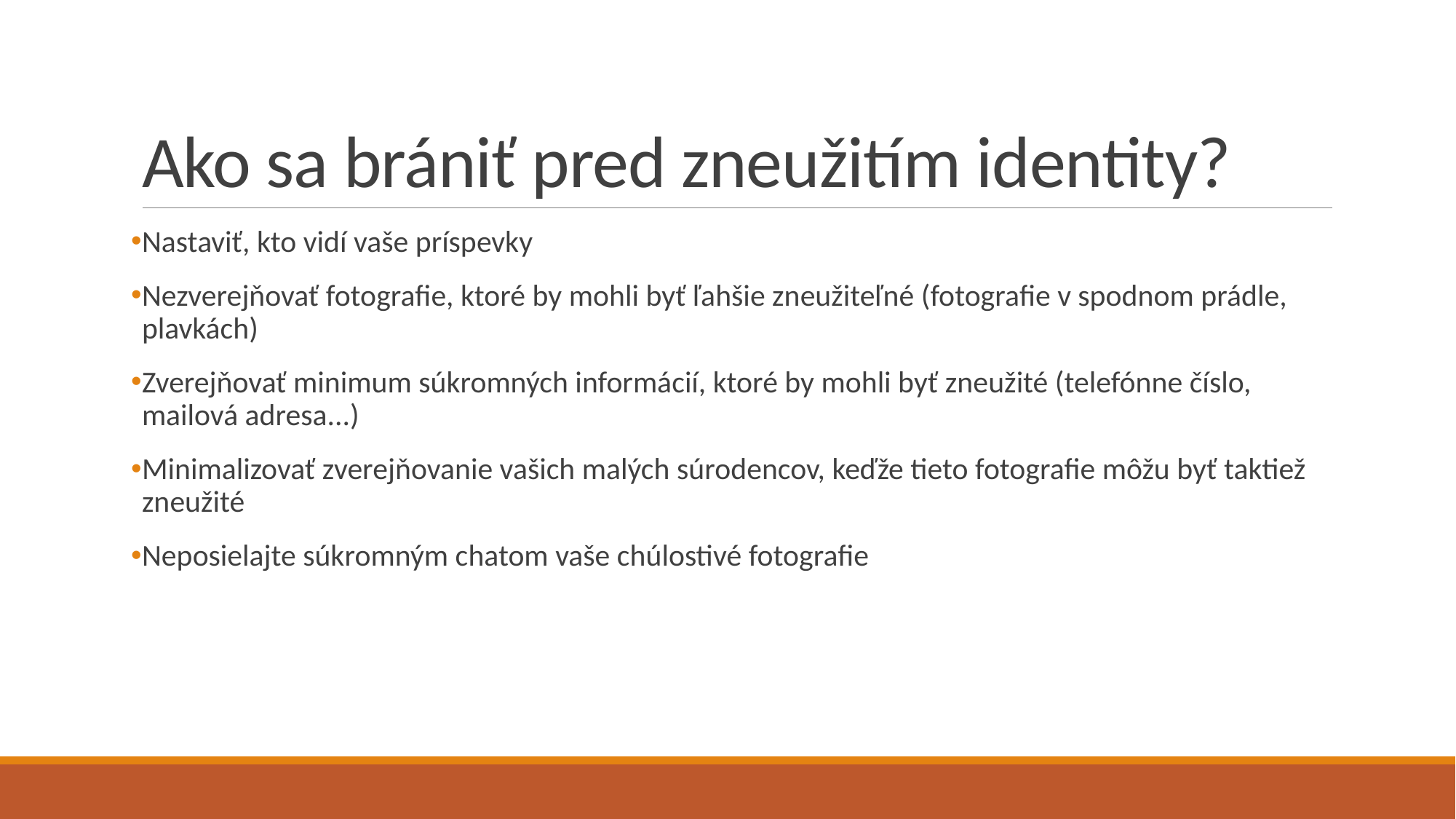

# Ako sa brániť pred zneužitím identity?
Nastaviť, kto vidí vaše príspevky
Nezverejňovať fotografie, ktoré by mohli byť ľahšie zneužiteľné (fotografie v spodnom prádle, plavkách)
Zverejňovať minimum súkromných informácií, ktoré by mohli byť zneužité (telefónne číslo, mailová adresa...)
Minimalizovať zverejňovanie vašich malých súrodencov, keďže tieto fotografie môžu byť taktiež zneužité
Neposielajte súkromným chatom vaše chúlostivé fotografie